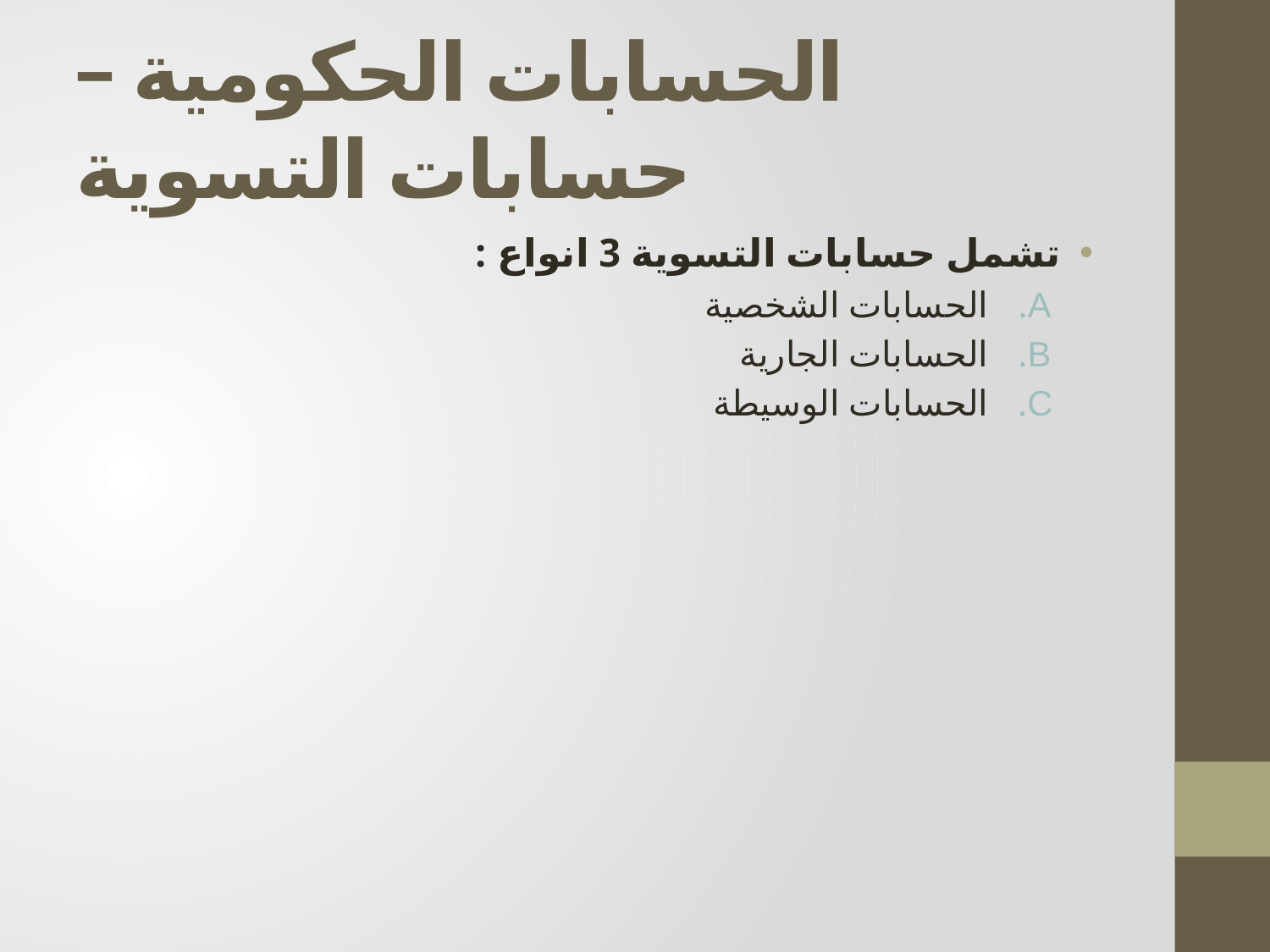

# الحسابات الحكومية – حسابات التسوية
تشمل حسابات التسوية 3 انواع :
الحسابات الشخصية
الحسابات الجارية
الحسابات الوسيطة